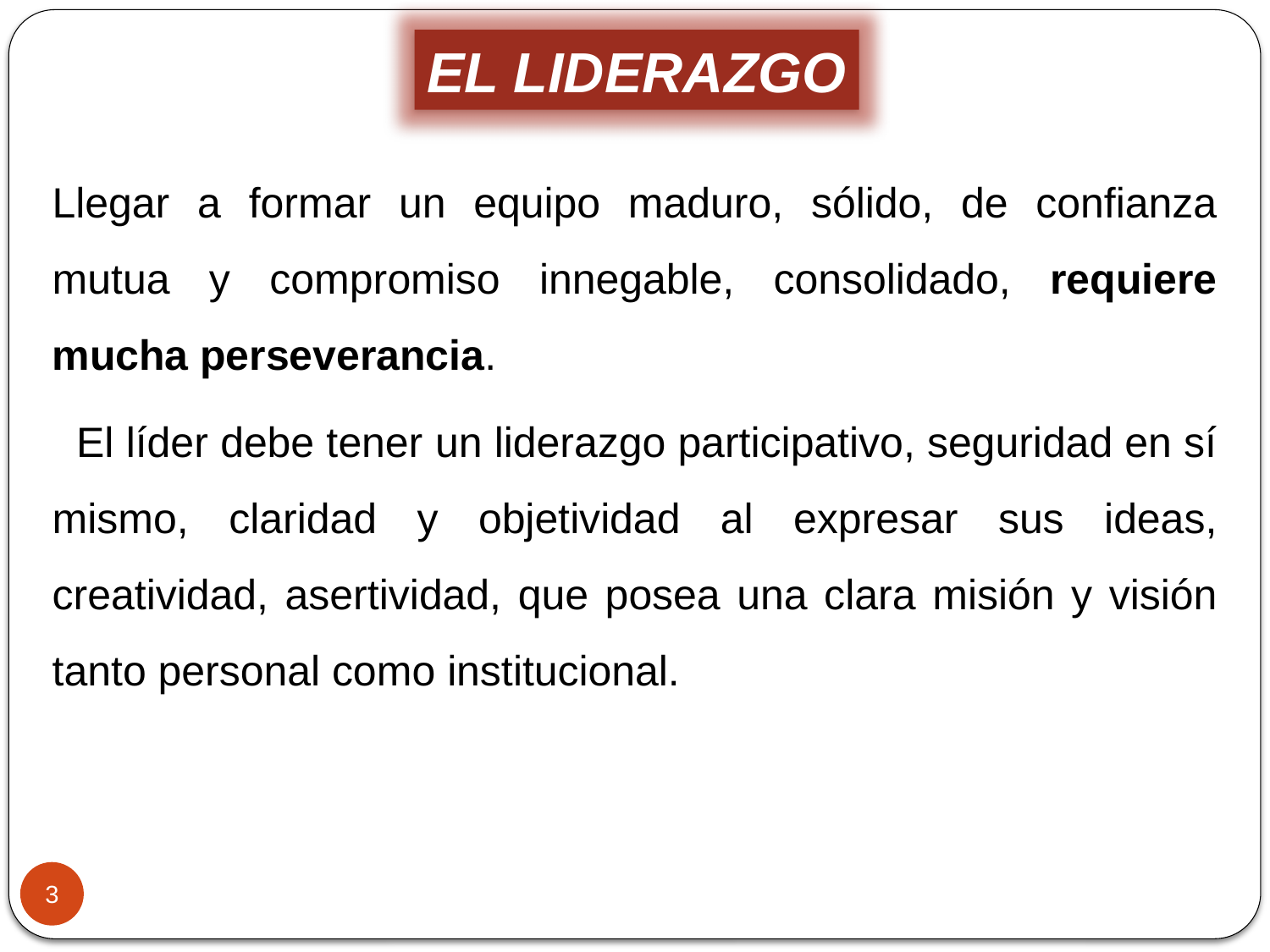

EL LIDERAZGO
Llegar a formar un equipo maduro, sólido, de confianza mutua y compromiso innegable, consolidado, requiere mucha perseverancia.
  El líder debe tener un liderazgo participativo, seguridad en sí mismo, claridad y objetividad al expresar sus ideas, creatividad, asertividad, que posea una clara misión y visión tanto personal como institucional.
3